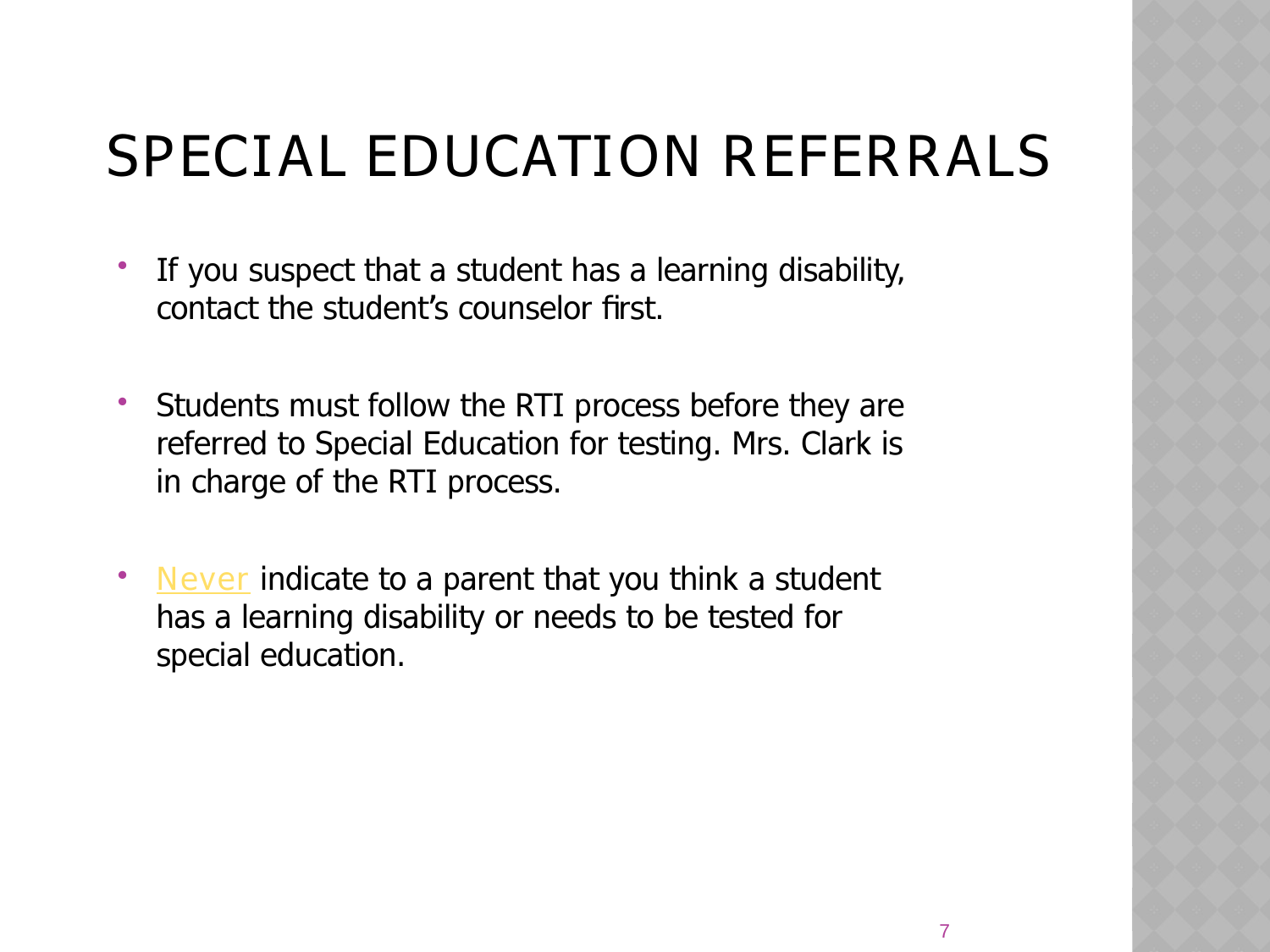

# Special Education Referrals
If you suspect that a student has a learning disability, contact the student’s counselor first.

Students must follow the RTI process before they are referred to Special Education for testing. Mrs. Clark is in charge of the RTI process.

Never indicate to a parent that you think a student has a learning disability or needs to be tested for special education.
7